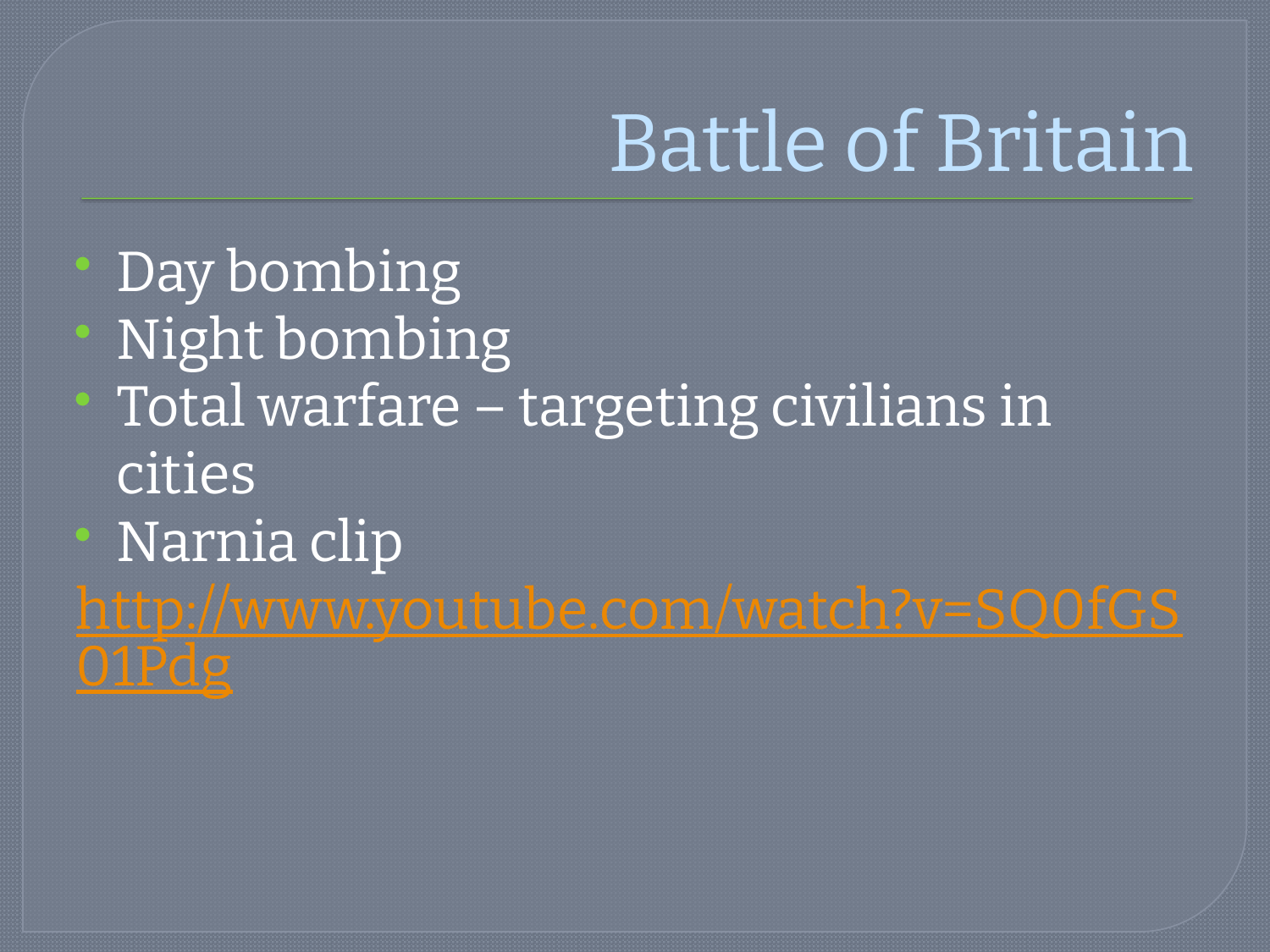

# Battle of Britain
Day bombing
Night bombing
Total warfare – targeting civilians in cities
Narnia clip
http://www.youtube.com/watch?v=SQ0fGS01Pdg